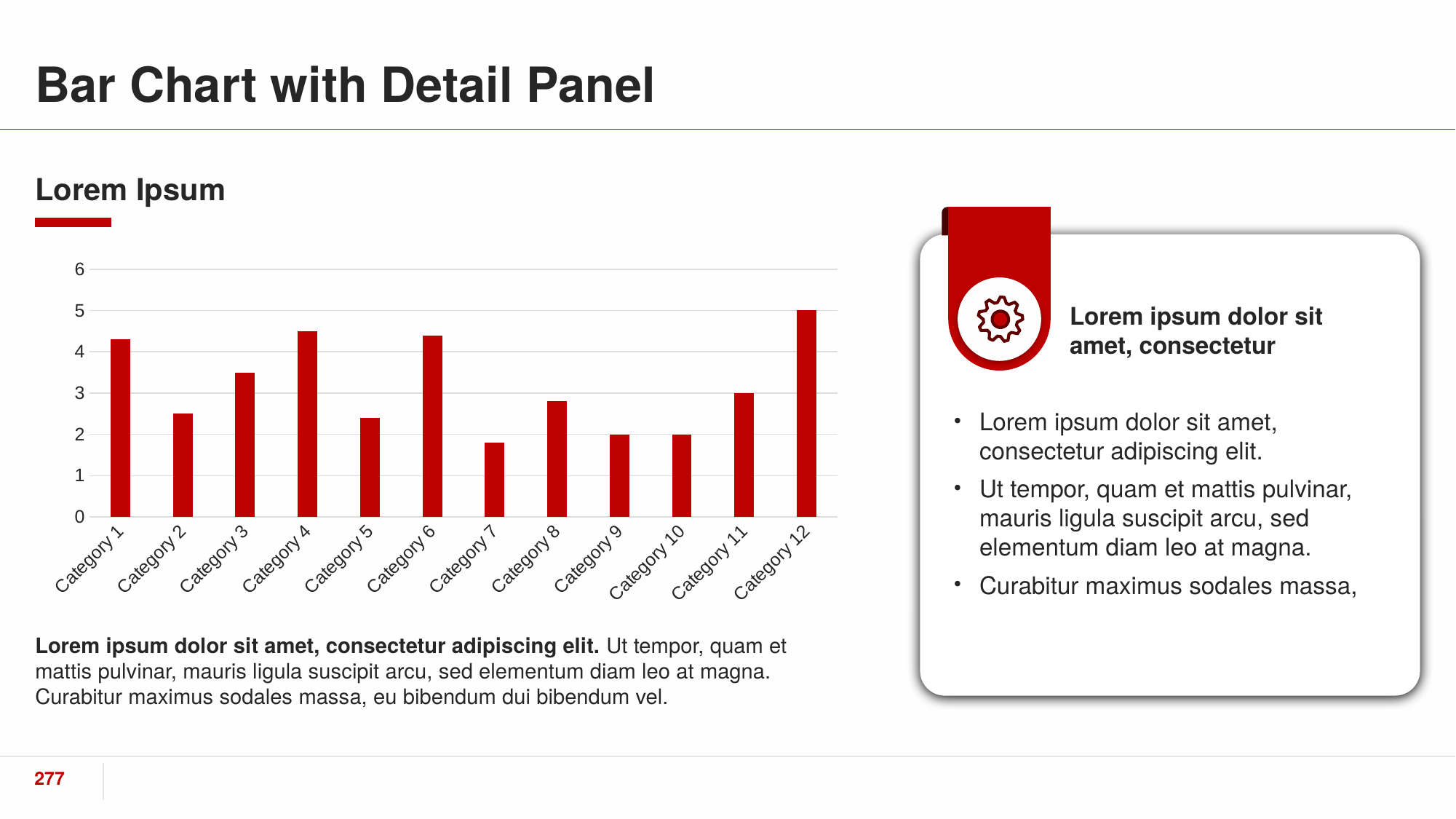

# Bar Chart with Detail Panel
Lorem Ipsum

Lorem ipsum dolor sit amet, consectetur

Lorem ipsum dolor sit amet, consectetur adipiscing elit.
Ut tempor, quam et mattis pulvinar, mauris ligula suscipit arcu, sed elementum diam leo at magna.
Curabitur maximus sodales massa,

### Chart

| Category | Series 1 |
|---|---|
| Category 1 | 4.3 |
| Category 2 | 2.5 |
| Category 3 | 3.5 |
| Category 4 | 4.5 |
| Category 5 | 2.4 |
| Category 6 | 4.4 |
| Category 7 | 1.8 |
| Category 8 | 2.8 |
| Category 9 | 2.0 |
| Category 10 | 2.0 |
| Category 11 | 3.0 |
| Category 12 | 5.0 |
Lorem ipsum dolor sit amet, consectetur adipiscing elit. Ut tempor, quam et mattis pulvinar, mauris ligula suscipit arcu, sed elementum diam leo at magna. Curabitur maximus sodales massa, eu bibendum dui bibendum vel.
277